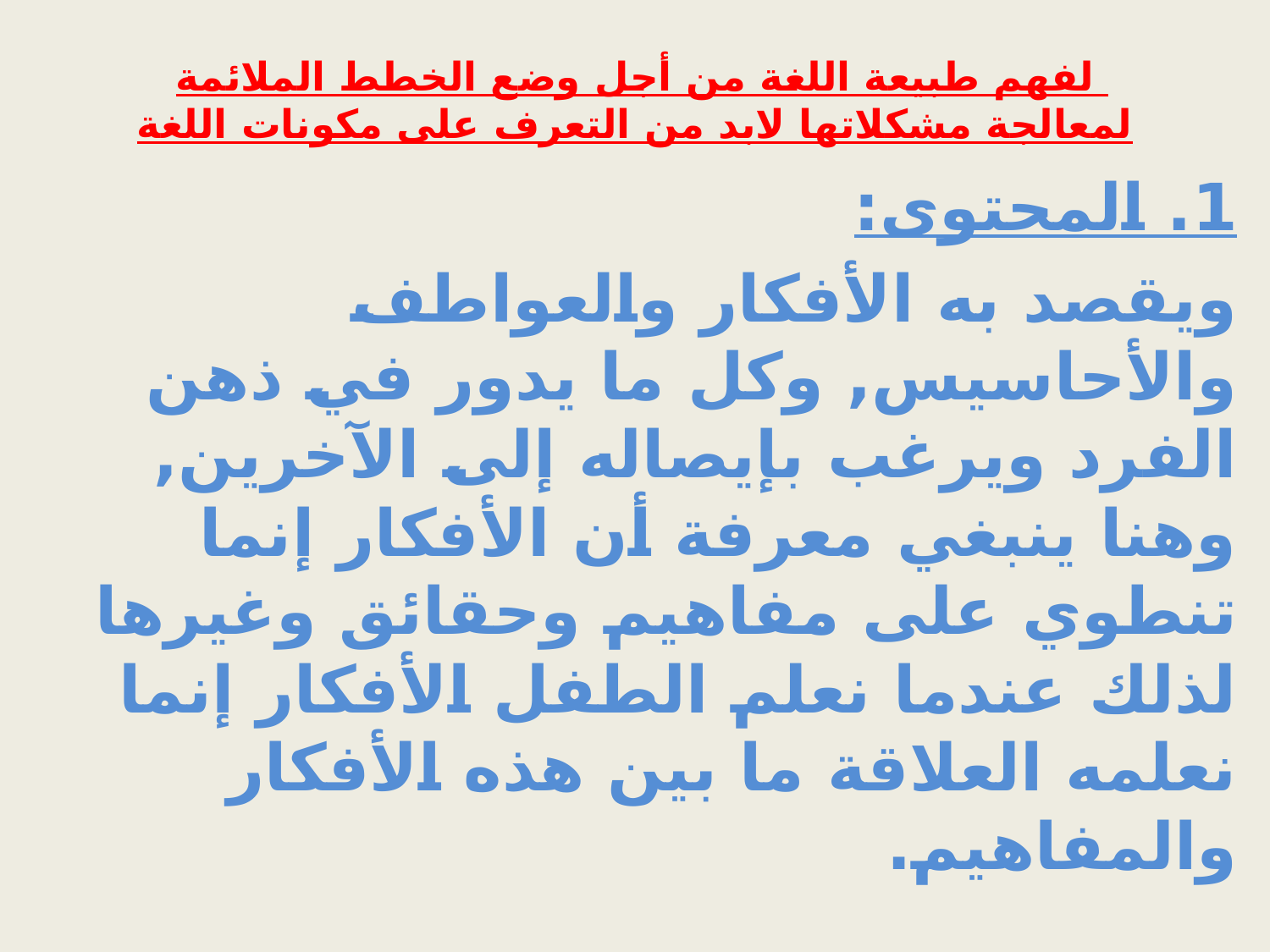

# لفهم طبيعة اللغة من أجل وضع الخطط الملائمة لمعالجة مشكلاتها لابد من التعرف على مكونات اللغة
1. المحتوى:
ويقصد به الأفكار والعواطف والأحاسيس, وكل ما يدور في ذهن الفرد ويرغب بإيصاله إلى الآخرين, وهنا ينبغي معرفة أن الأفكار إنما تنطوي على مفاهيم وحقائق وغيرها لذلك عندما نعلم الطفل الأفكار إنما نعلمه العلاقة ما بين هذه الأفكار والمفاهيم.